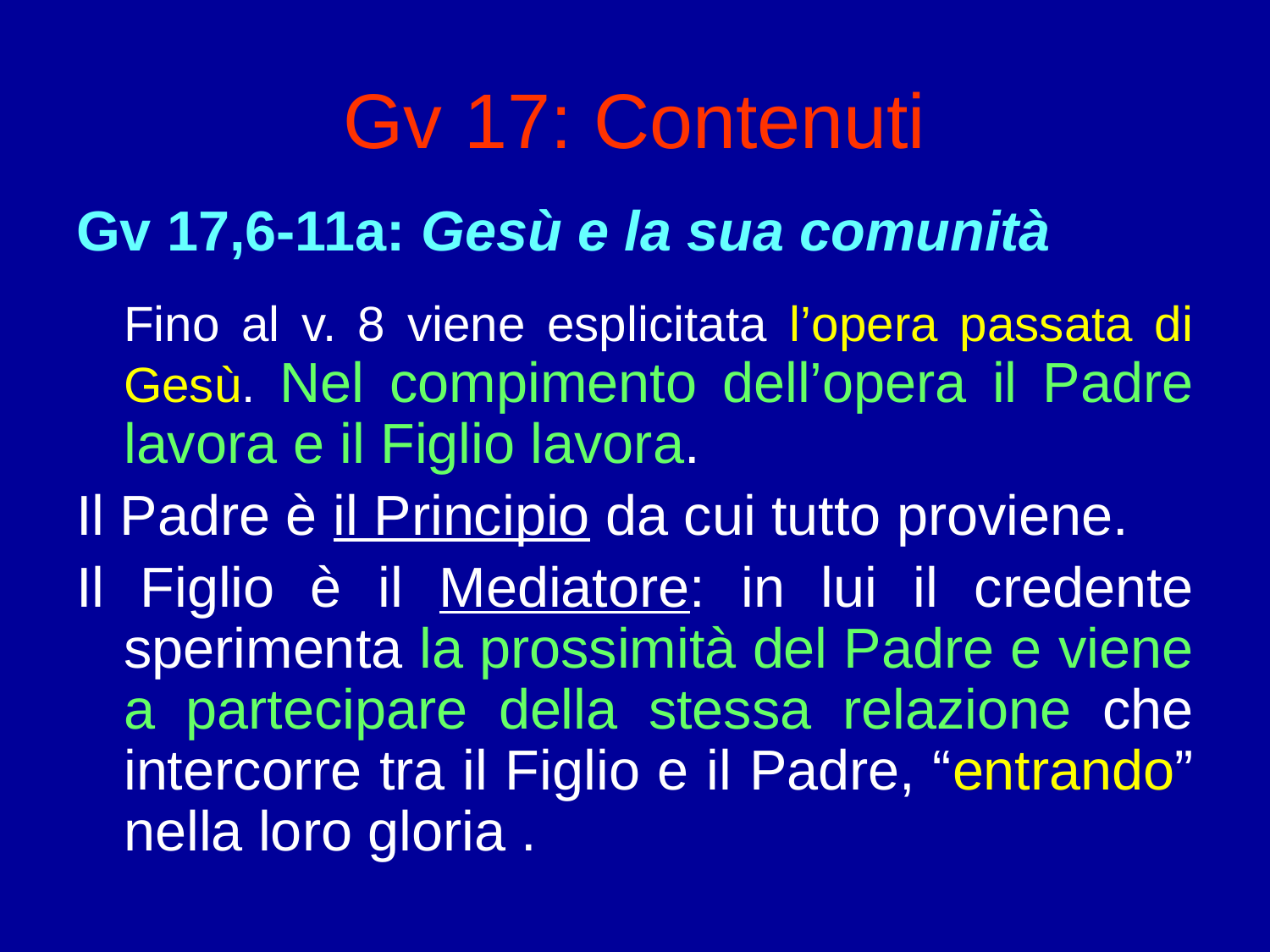

# Gv 17: Contenuti
Gv 17,6-11a: Gesù e la sua comunità

	Fino al v. 8 viene esplicitata l’opera passata di Gesù. Nel compimento dell’opera il Padre lavora e il Figlio lavora.
Il Padre è il Principio da cui tutto proviene.
Il Figlio è il Mediatore: in lui il credente sperimenta la prossimità del Padre e viene a partecipare della stessa relazione che intercorre tra il Figlio e il Padre, “entrando” nella loro gloria .